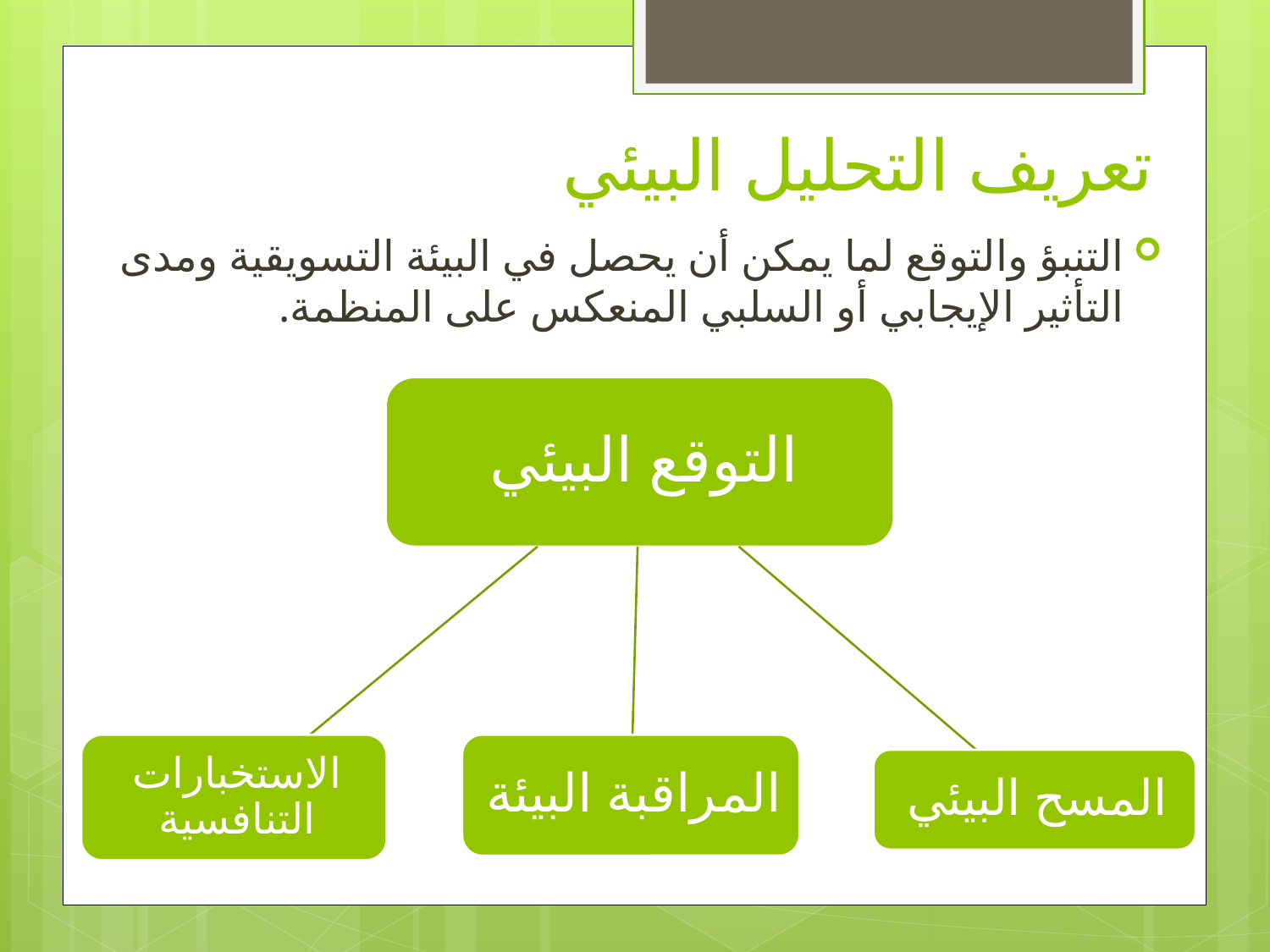

# تعريف التحليل البيئي
التنبؤ والتوقع لما يمكن أن يحصل في البيئة التسويقية ومدى التأثير الإيجابي أو السلبي المنعكس على المنظمة.

التوقع البيئي
المراقبة البيئة
المسح البيئي
الاستخبارات التنافسية